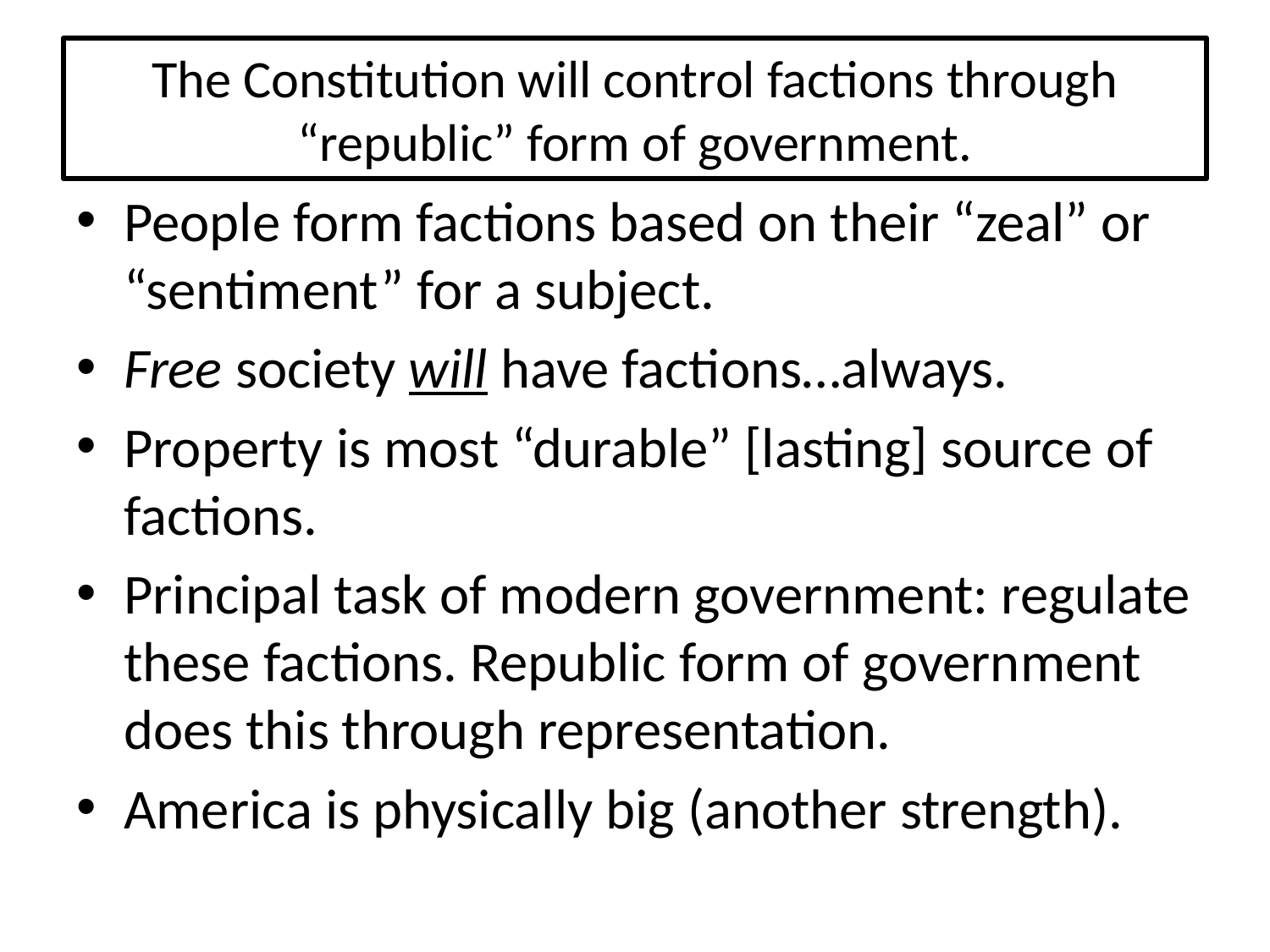

# The Constitution will control factions through “republic” form of government.
People form factions based on their “zeal” or “sentiment” for a subject.
Free society will have factions…always.
Property is most “durable” [lasting] source of factions.
Principal task of modern government: regulate these factions. Republic form of government does this through representation.
America is physically big (another strength).